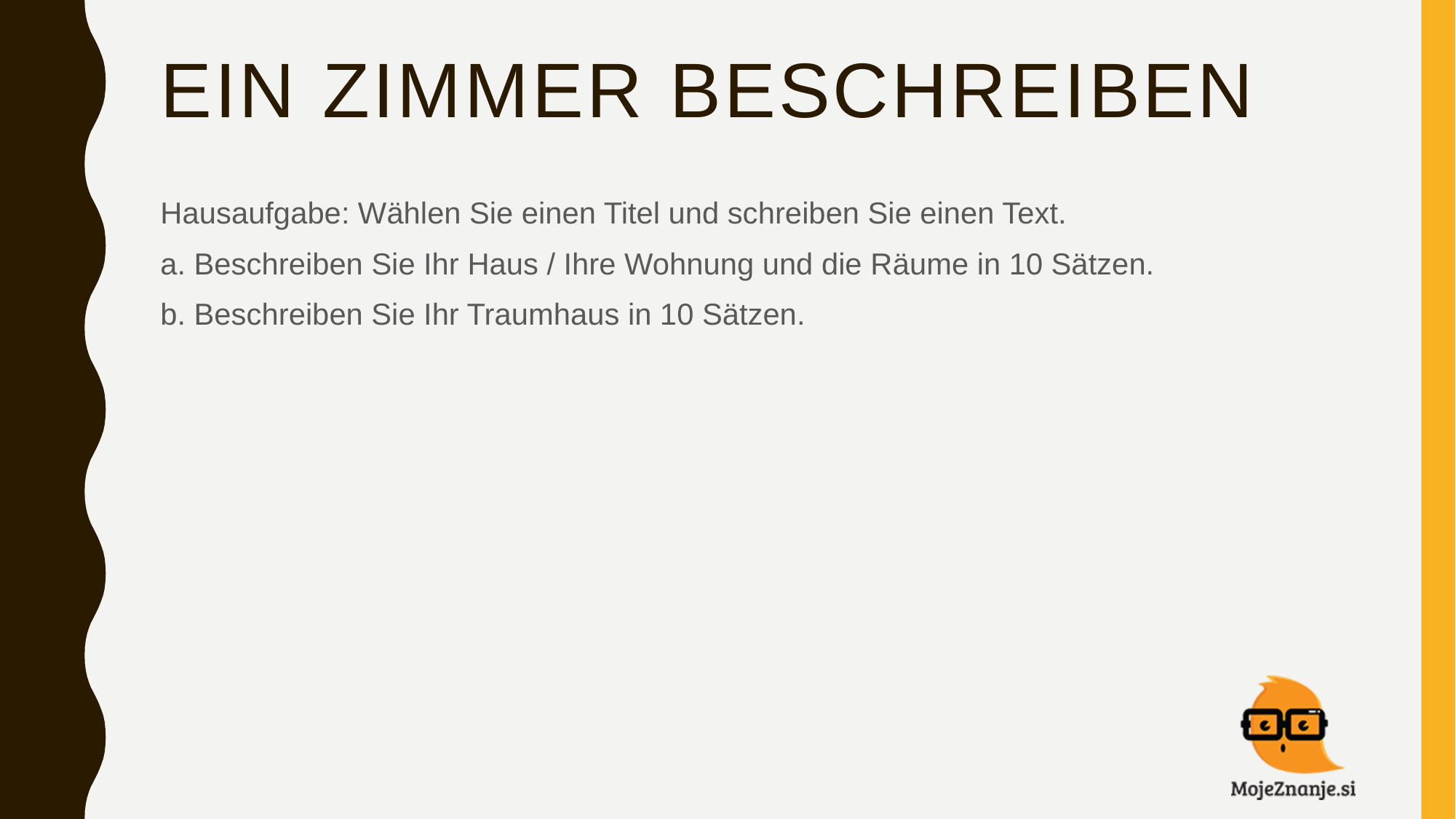

# Ein zimmer beschreiben
Hausaufgabe: Wählen Sie einen Titel und schreiben Sie einen Text.
a. Beschreiben Sie Ihr Haus / Ihre Wohnung und die Räume in 10 Sätzen.
b. Beschreiben Sie Ihr Traumhaus in 10 Sätzen.